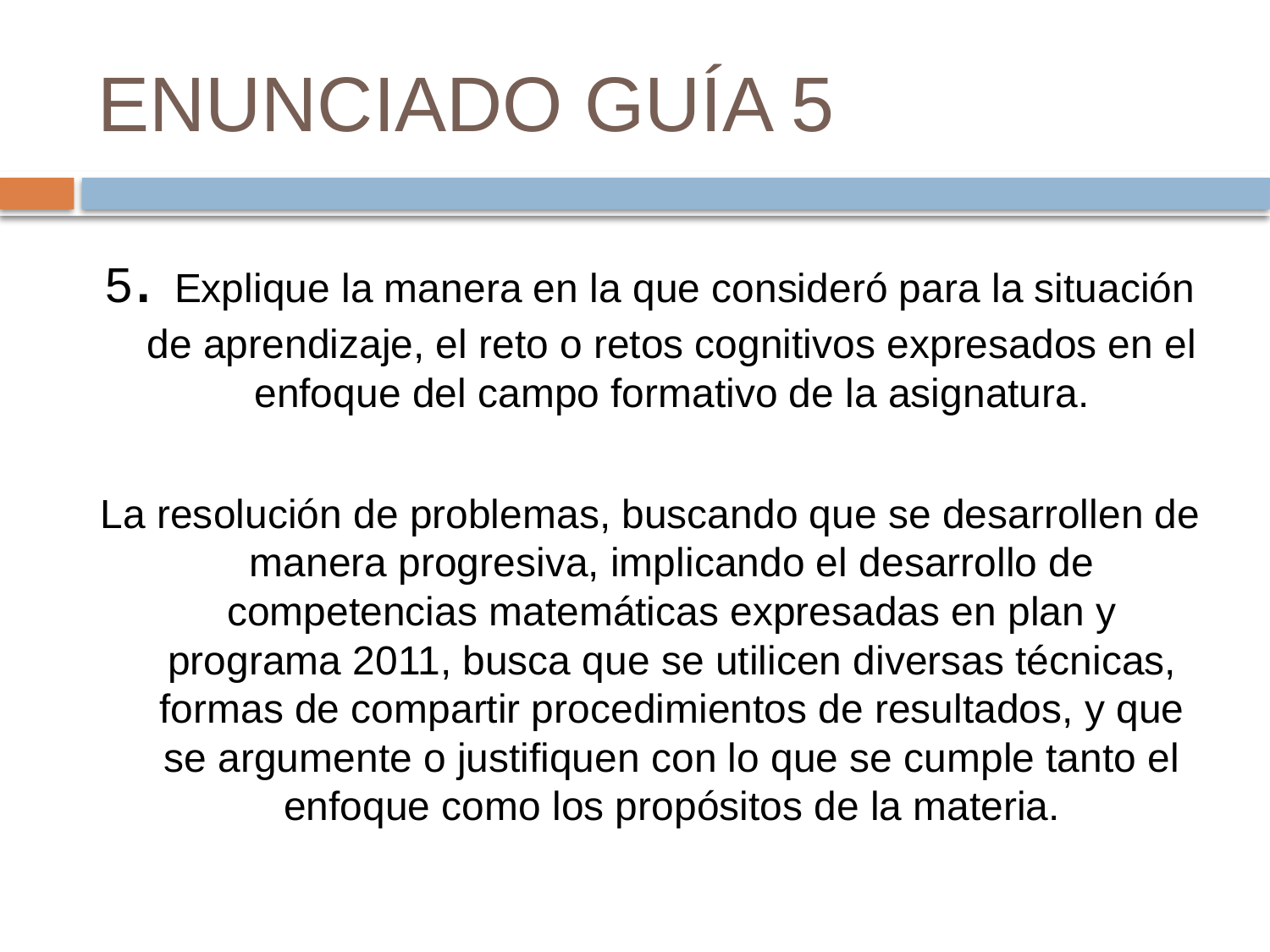

# ENUNCIADO GUÍA 5
5. Explique la manera en la que consideró para la situación de aprendizaje, el reto o retos cognitivos expresados en el enfoque del campo formativo de la asignatura.

La resolución de problemas, buscando que se desarrollen de manera progresiva, implicando el desarrollo de competencias matemáticas expresadas en plan y programa 2011, busca que se utilicen diversas técnicas, formas de compartir procedimientos de resultados, y que se argumente o justifiquen con lo que se cumple tanto el enfoque como los propósitos de la materia.